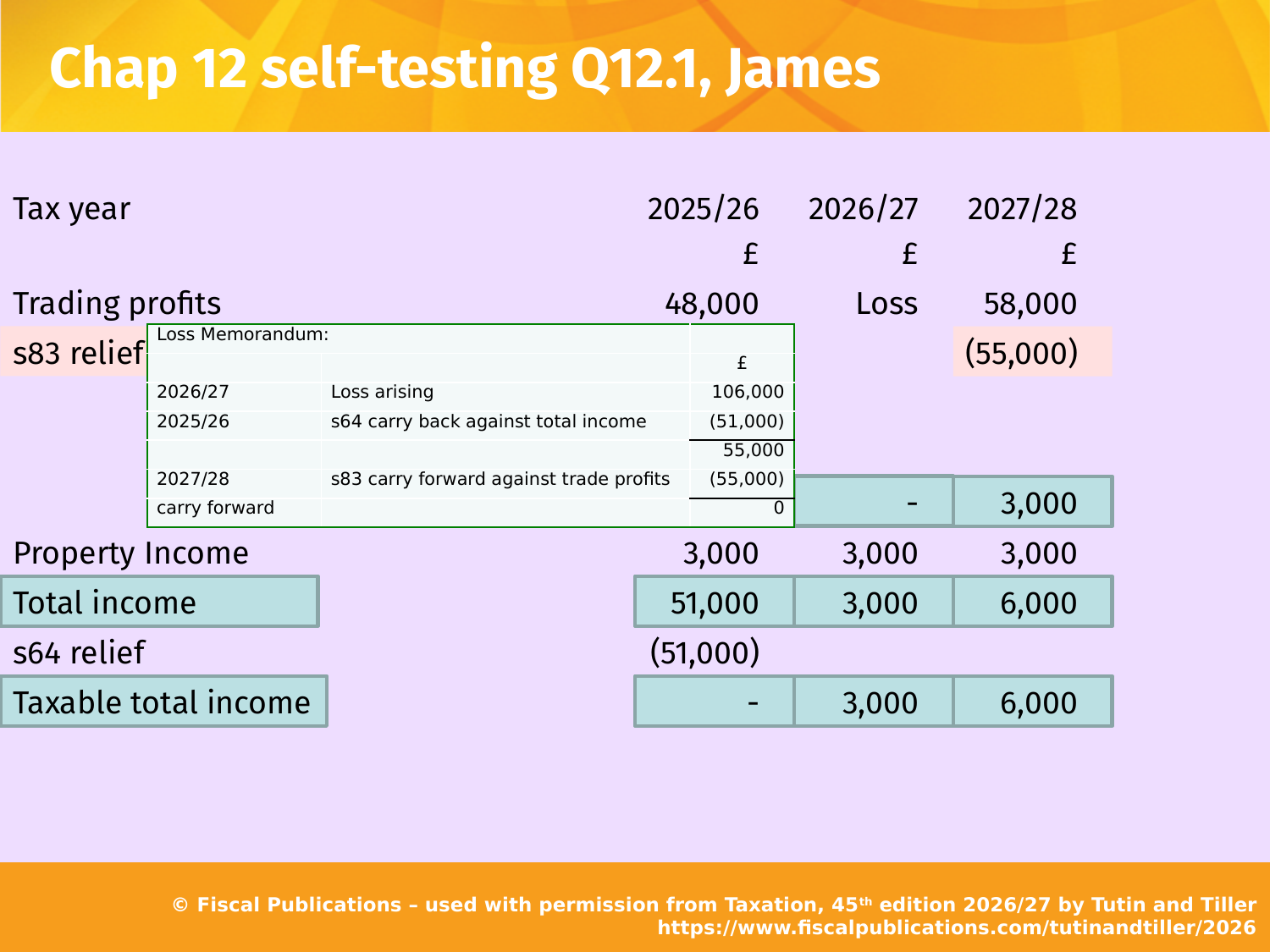

# Chap 12 self-testing Q12.1, James
Tax year
	2025/26
	2026/27
	2027/28
	£
	£
	£
Trading profits
	48,000
	58,000
	Loss
| Loss Memorandum: |  |  |
| --- | --- | --- |
|  |  | £ |
| 2026/27 | Loss arising | 106,000 |
| 2025/26 | s64 carry back against total income | (51,000) |
|  |  | 55,000 |
| 2027/28 | s83 carry forward against trade profits | (55,000) |
| carry forward |  | 0 |
s83 relief
	(55,000)
	48,000
	51,000
	-
	3,000
	3,000
	3,000
Property Income
	3,000
	3,000
	3,000
Total income
	6,000
	6,000
s64 relief
	(51,000)
Taxable total income
	-